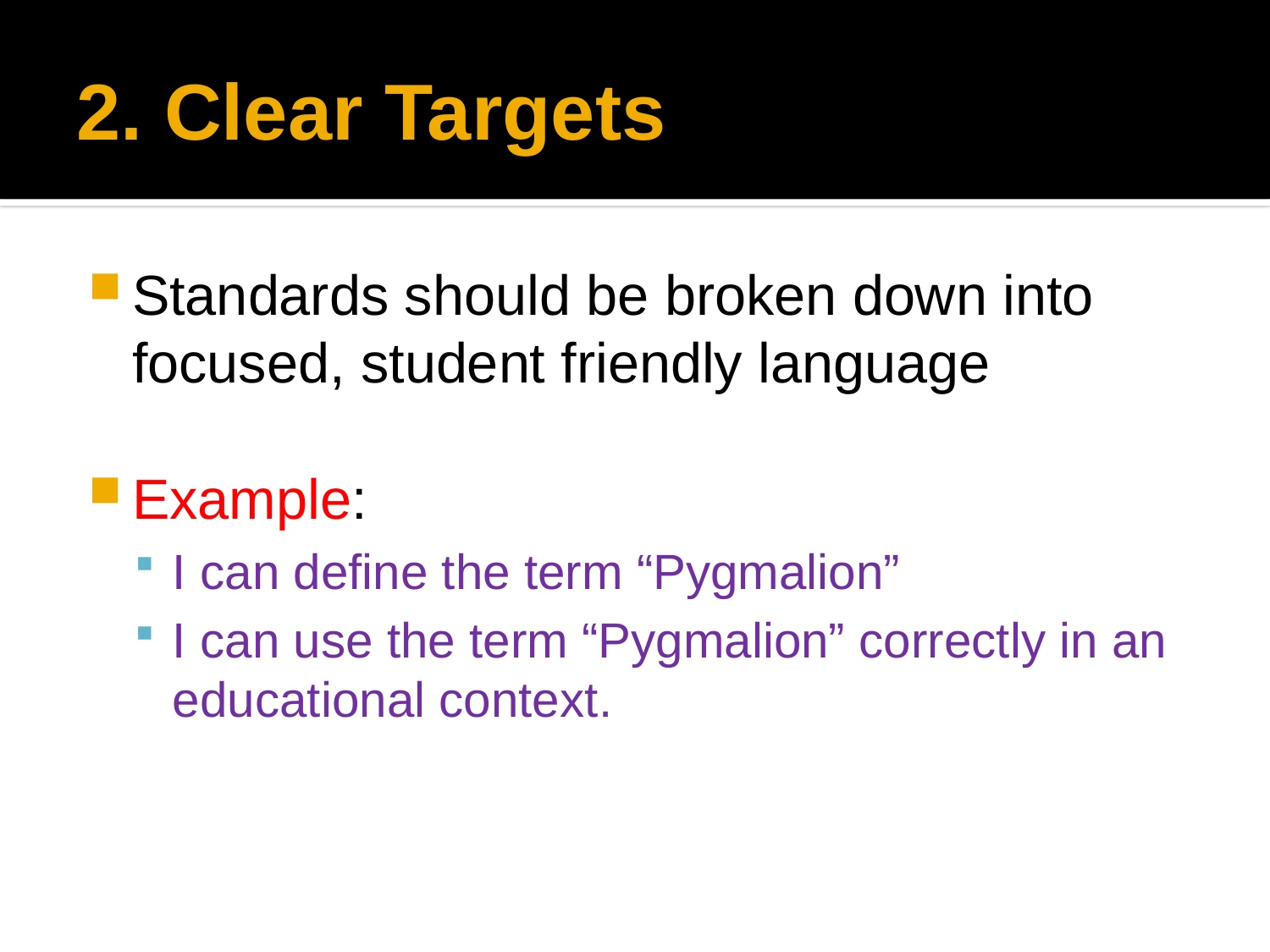

# 2. Clear Targets
Standards should be broken down into focused, student friendly language

Example:
I can define the term “Pygmalion”
I can use the term “Pygmalion” correctly in an educational context.